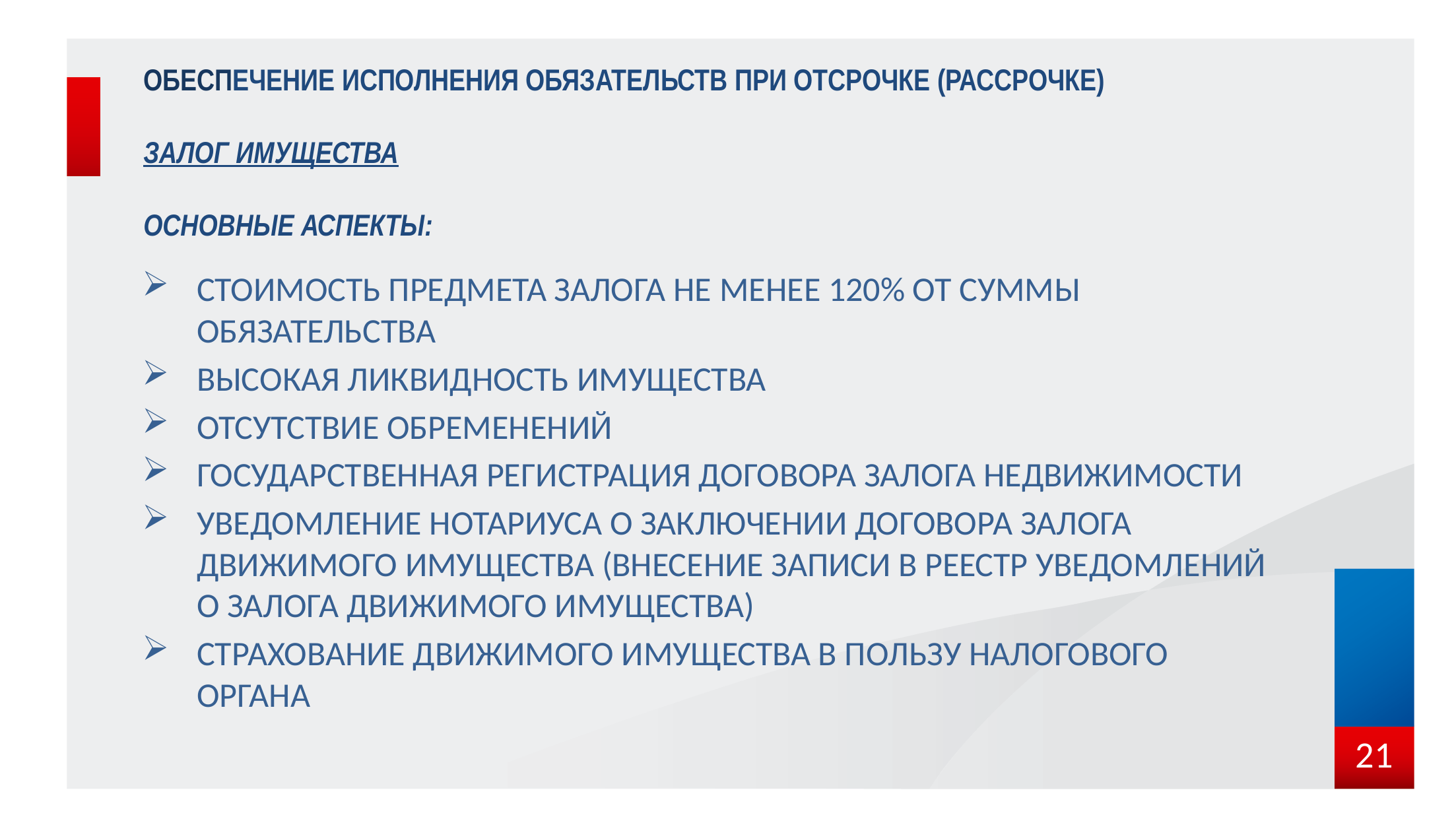

# ОБЕСПЕЧЕНИЕ ИСПОЛНЕНИЯ ОБЯЗАТЕЛЬСТВ ПРИ ОТСРОЧКЕ (РАССРОЧКЕ) ЗАЛОГ ИМУЩЕСТВА Основные аспекты:
СТОИМОСТЬ ПРЕДМЕТА ЗАЛОГА НЕ МЕНЕЕ 120% ОТ СУММЫ ОБЯЗАТЕЛЬСТВА
ВЫСОКАЯ ЛИКВИДНОСТЬ ИМУЩЕСТВА
ОТСУТСТВИЕ ОБРЕМЕНЕНИЙ
ГОСУДАРСТВЕННАЯ РЕГИСТРАЦИЯ ДОГОВОРА ЗАЛОГА НЕДВИЖИМОСТИ
УВЕДОМЛЕНИЕ НОТАРИУСА О ЗАКЛЮЧЕНИИ ДОГОВОРА ЗАЛОГА ДВИЖИМОГО ИМУЩЕСТВА (ВНЕСЕНИЕ ЗАПИСИ В РЕЕСТР УВЕДОМЛЕНИЙ О ЗАЛОГА ДВИЖИМОГО ИМУЩЕСТВА)
СТРАХОВАНИЕ ДВИЖИМОГО ИМУЩЕСТВА В ПОЛЬЗУ НАЛОГОВОГО ОРГАНА
21